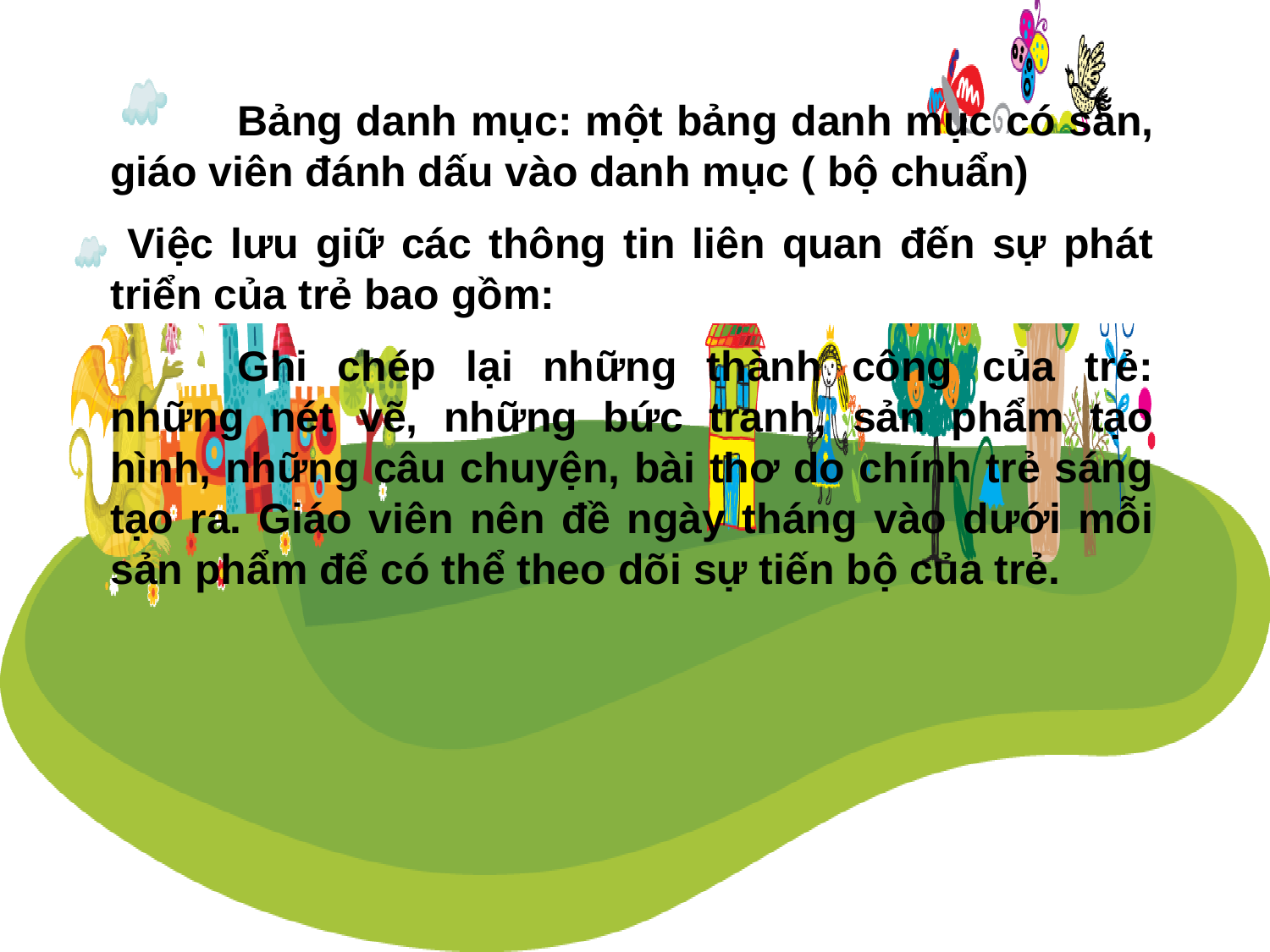

Bảng danh mục: một bảng danh mục có sẵn, giáo viên đánh dấu vào danh mục ( bộ chuẩn)
 Việc lưu giữ các thông tin liên quan đến sự phát triển của trẻ bao gồm:
	Ghi chép lại những thành công của trẻ: những nét vẽ, những bức tranh, sản phẩm tạo hình, những câu chuyện, bài thơ do chính trẻ sáng tạo ra. Giáo viên nên đề ngày tháng vào dưới mỗi sản phẩm để có thể theo dõi sự tiến bộ của trẻ.